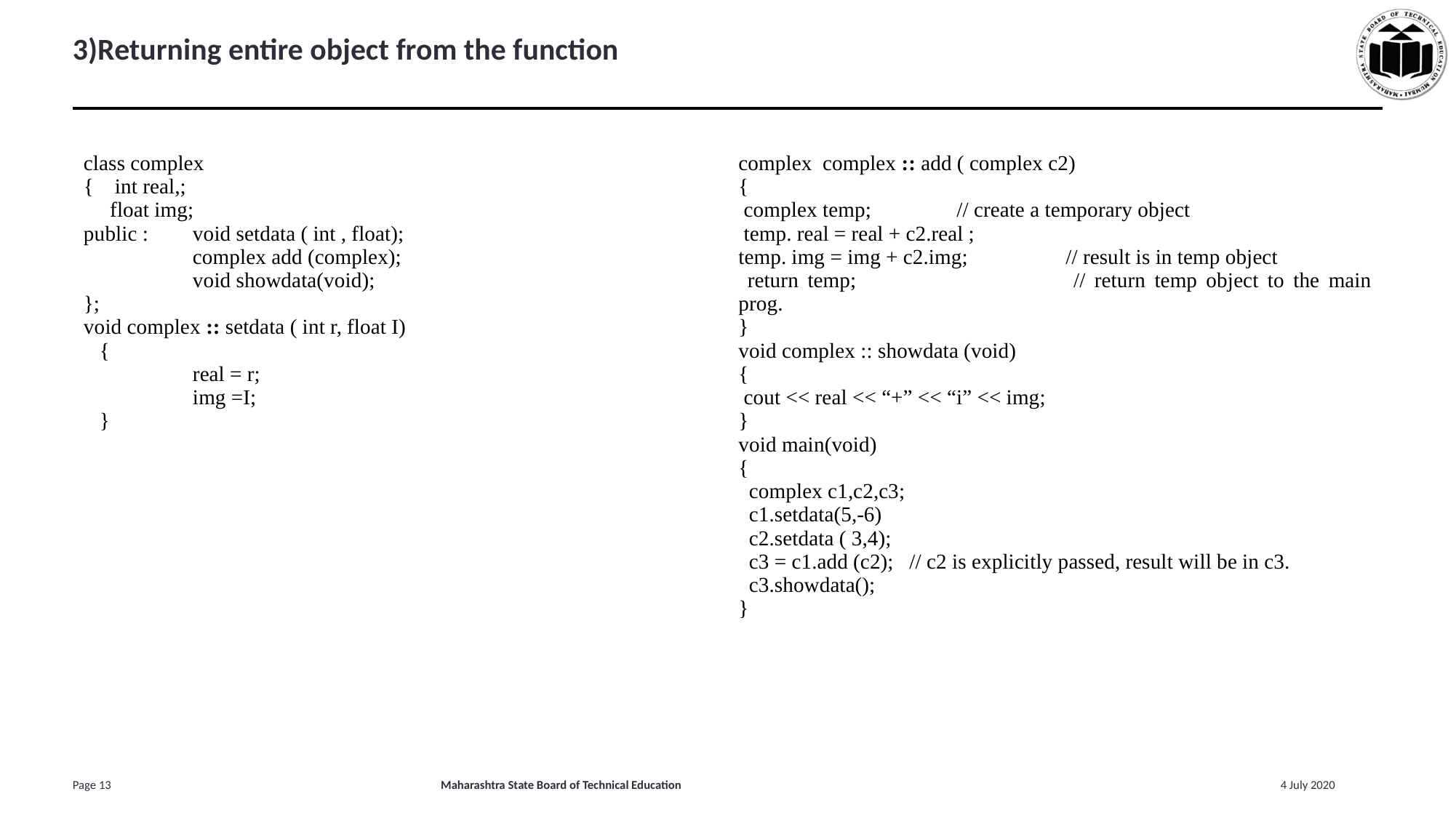

# 3)Returning entire object from the function
| class complex { int real,; float img; public : void setdata ( int , float); complex add (complex); void showdata(void); }; void complex :: setdata ( int r, float I) { real = r; img =I; } | complex complex :: add ( complex c2) { complex temp; // create a temporary object temp. real = real + c2.real ; temp. img = img + c2.img; // result is in temp object return temp; // return temp object to the main prog. } void complex :: showdata (void) { cout << real << “+” << “i” << img; } void main(void) { complex c1,c2,c3; c1.setdata(5,-6) c2.setdata ( 3,4); c3 = c1.add (c2); // c2 is explicitly passed, result will be in c3. c3.showdata(); } |
| --- | --- |